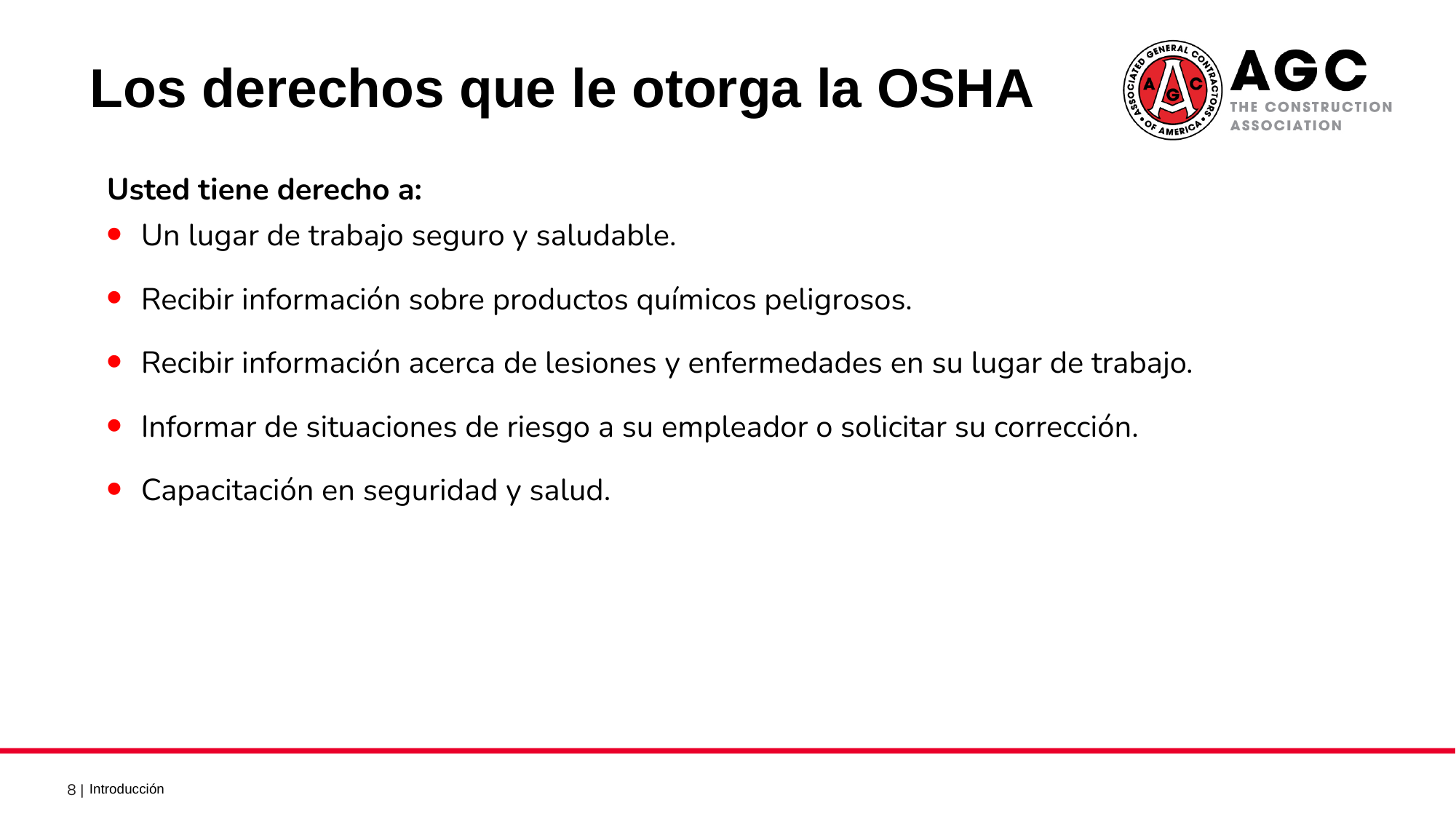

Los derechos que le otorga la OSHA
Usted tiene derecho a:
Un lugar de trabajo seguro y saludable.
Recibir información sobre productos químicos peligrosos.
Recibir información acerca de lesiones y enfermedades en su lugar de trabajo.
Informar de situaciones de riesgo a su empleador o solicitar su corrección.
Capacitación en seguridad y salud.
Introducción